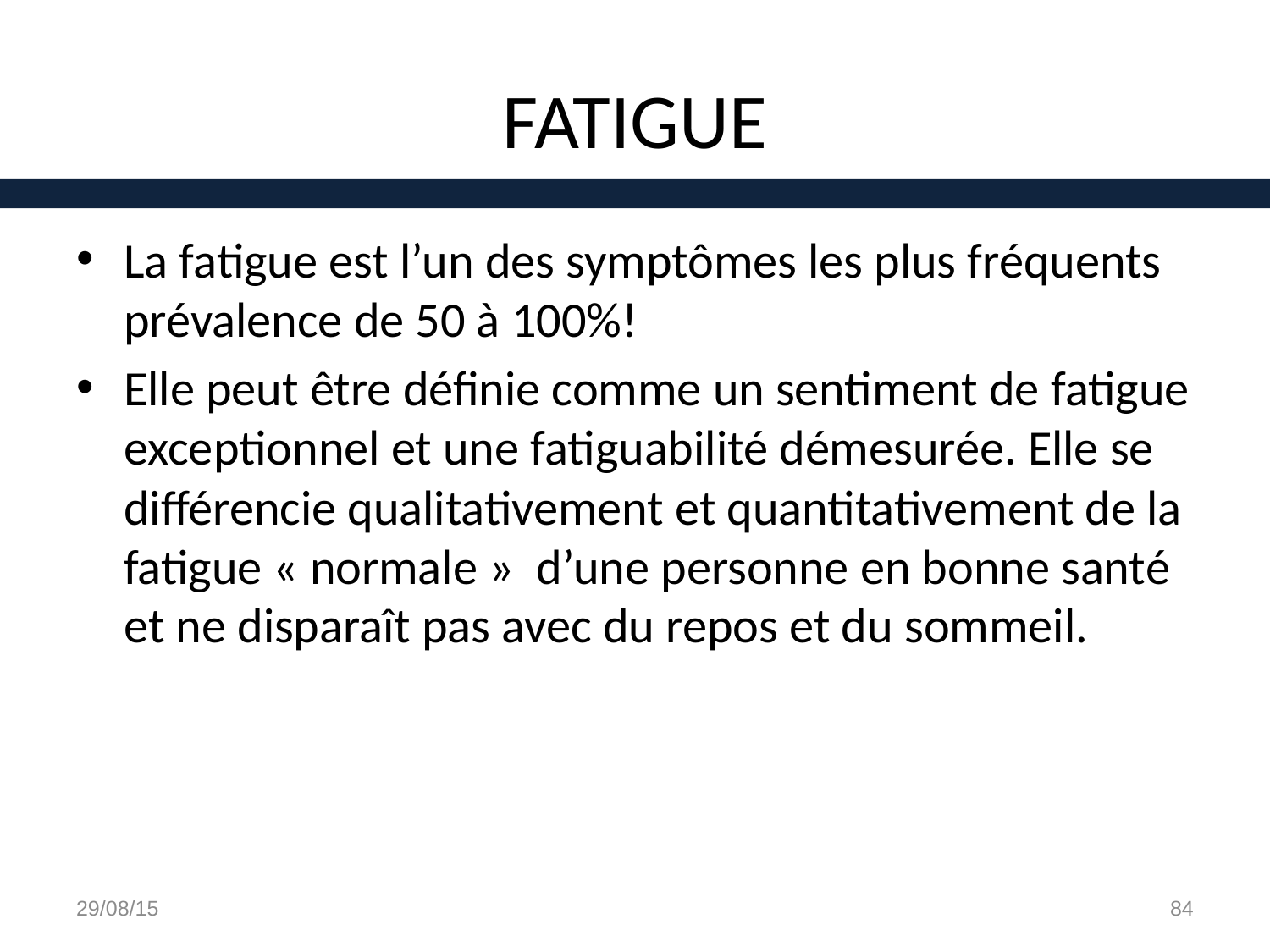

# FATIGUE

La fatigue est l’un des symptômes les plus fréquents prévalence de 50 à 100%!
Elle peut être définie comme un sentiment de fatigue exceptionnel et une fatiguabilité démesurée. Elle se différencie qualitativement et quantitativement de la fatigue « normale »  d’une personne en bonne santé et ne disparaît pas avec du repos et du sommeil.
29/08/15
84